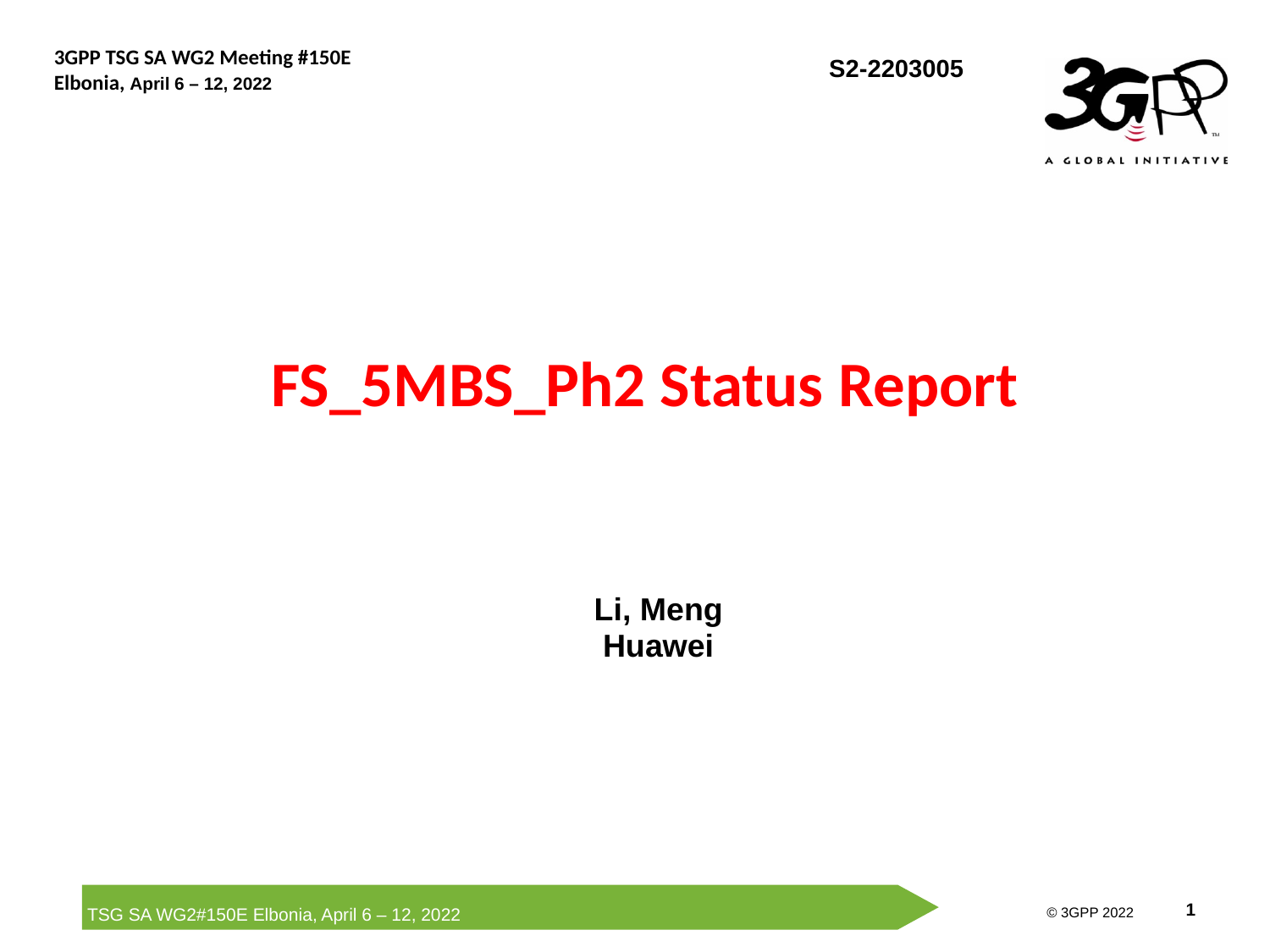

# FS_5MBS_Ph2 Status Report
Li, Meng
Huawei